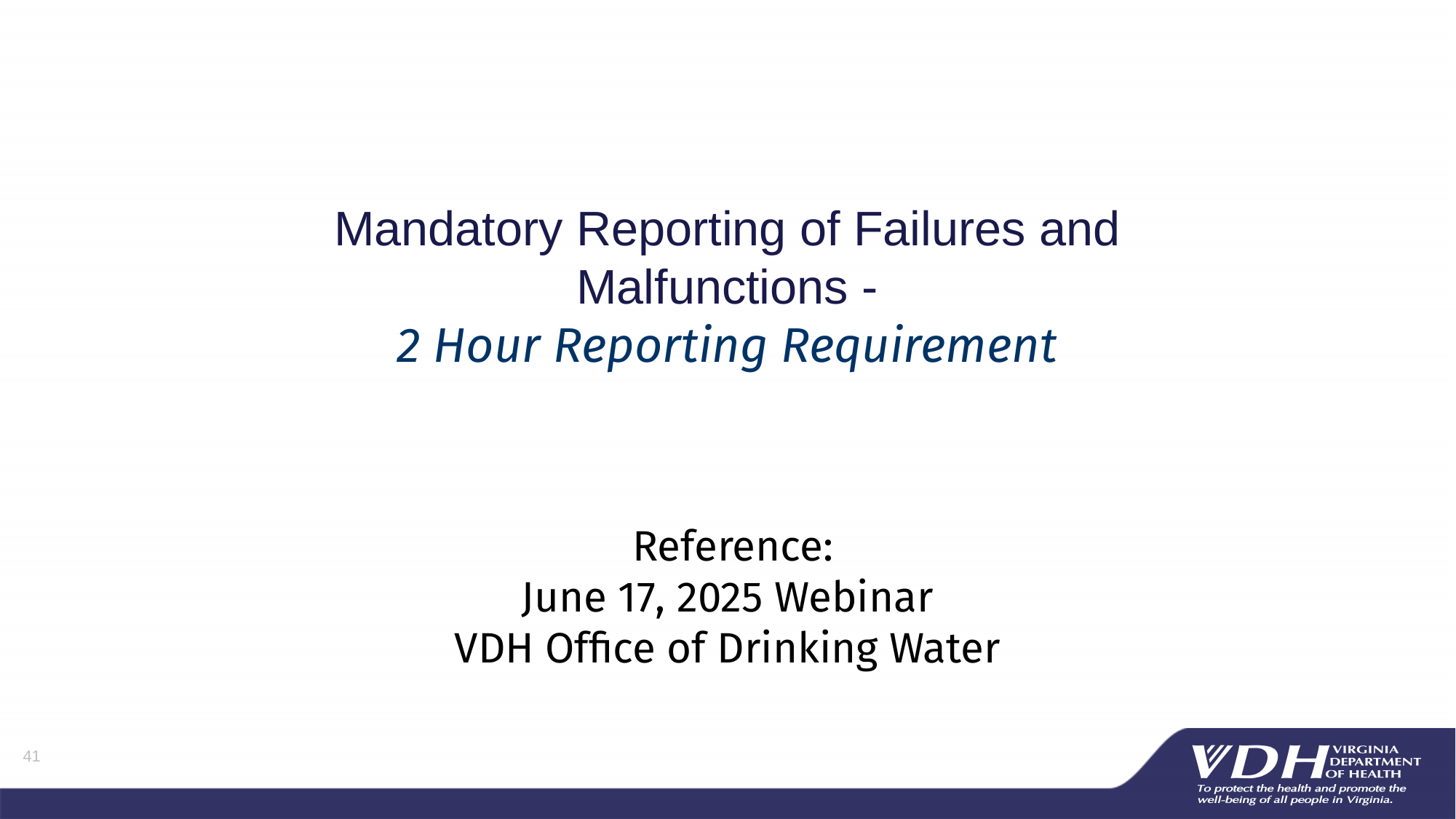

# Mandatory Reporting of Failures and Malfunctions - 2 Hour Reporting Requirement
 Reference:
June 17, 2025 Webinar
VDH Office of Drinking Water
41